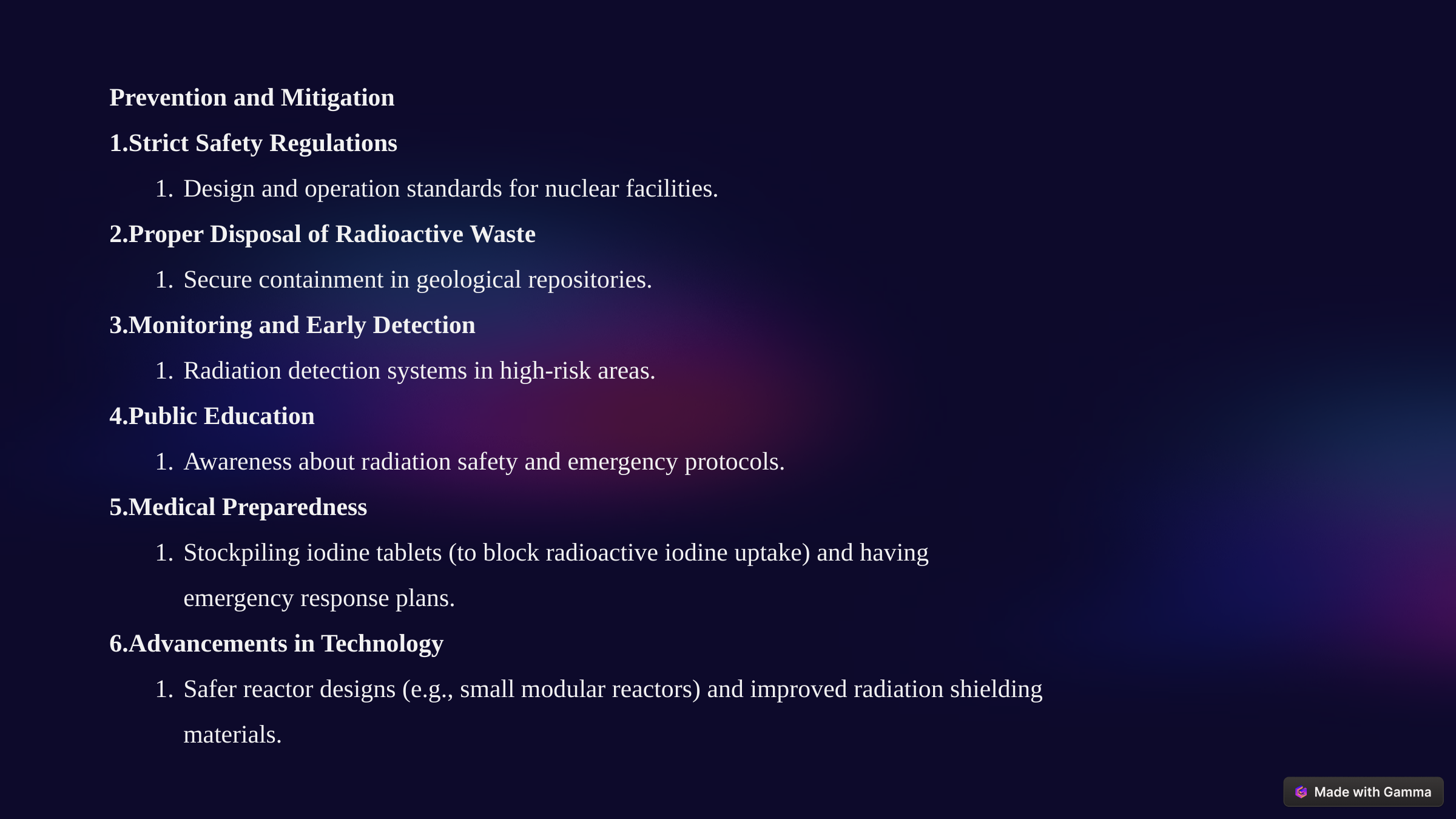

Prevention and Mitigation
Strict Safety Regulations
Design and operation standards for nuclear facilities.
Proper Disposal of Radioactive Waste
Secure containment in geological repositories.
Monitoring and Early Detection
Radiation detection systems in high-risk areas.
Public Education
Awareness about radiation safety and emergency protocols.
Medical Preparedness
Stockpiling iodine tablets (to block radioactive iodine uptake) and having emergency response plans.
Advancements in Technology
Safer reactor designs (e.g., small modular reactors) and improved radiation shielding materials.